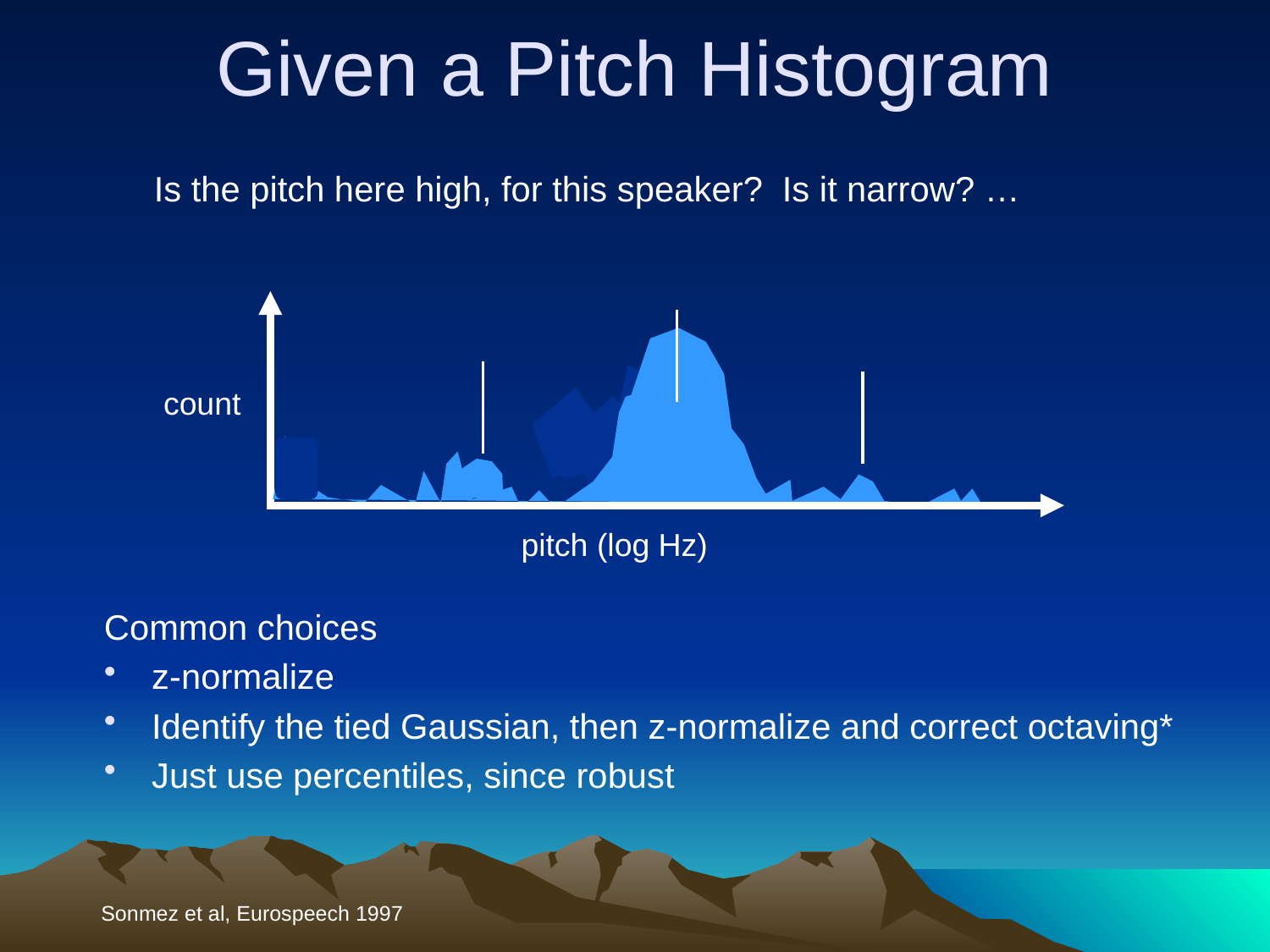

# Given a Pitch Histogram
Is the pitch here high, for this speaker?  Is it narrow? …

count

pitch (log Hz)
Common choices
z-normalize
Identify the tied Gaussian, then z-normalize and correct octaving*
Just use percentiles, since robust

Sonmez et al, Eurospeech 1997